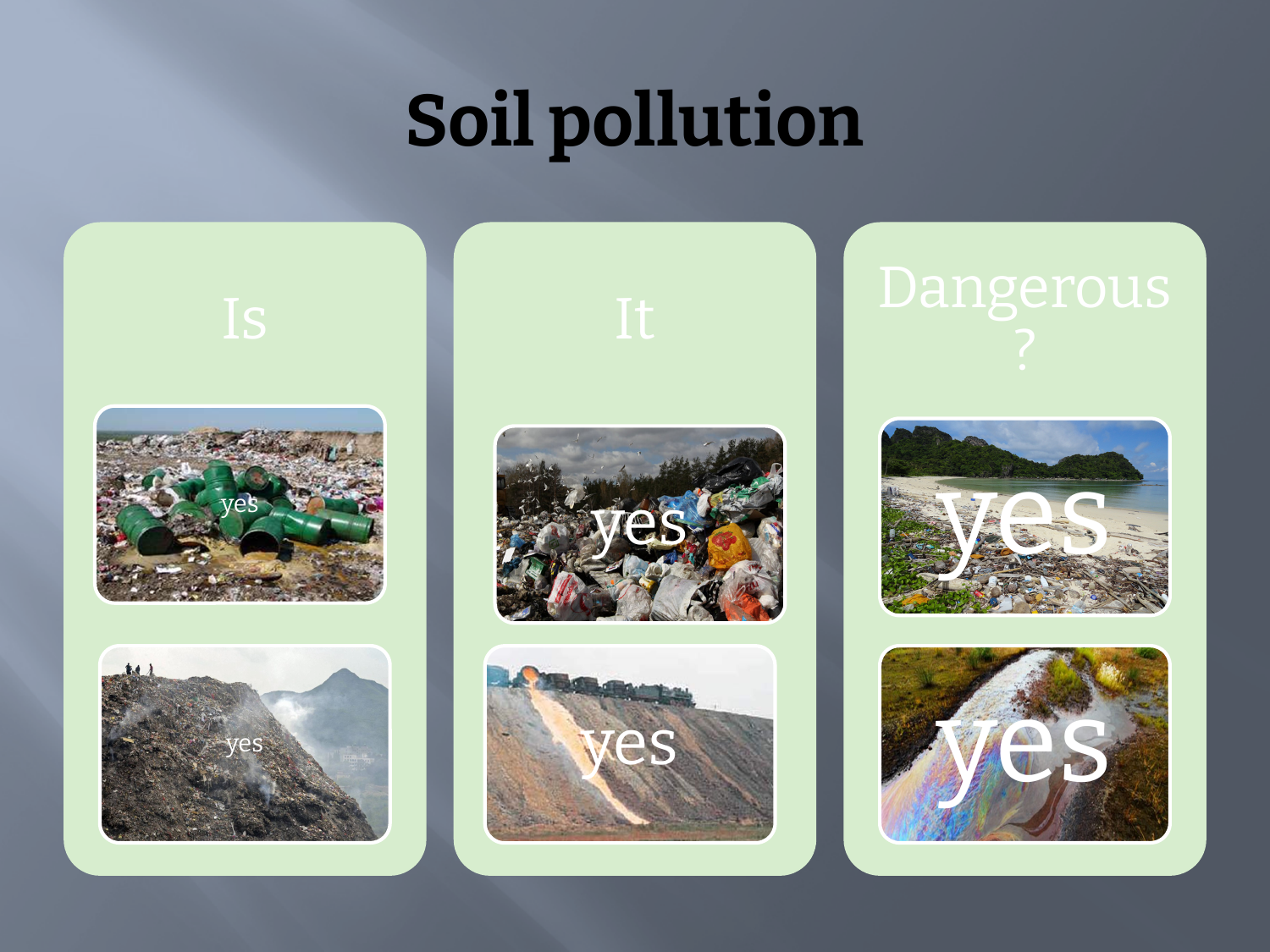

# Soil pollution
Is
yes
yes
It
yes
yes
Dangerous?
yes
yes